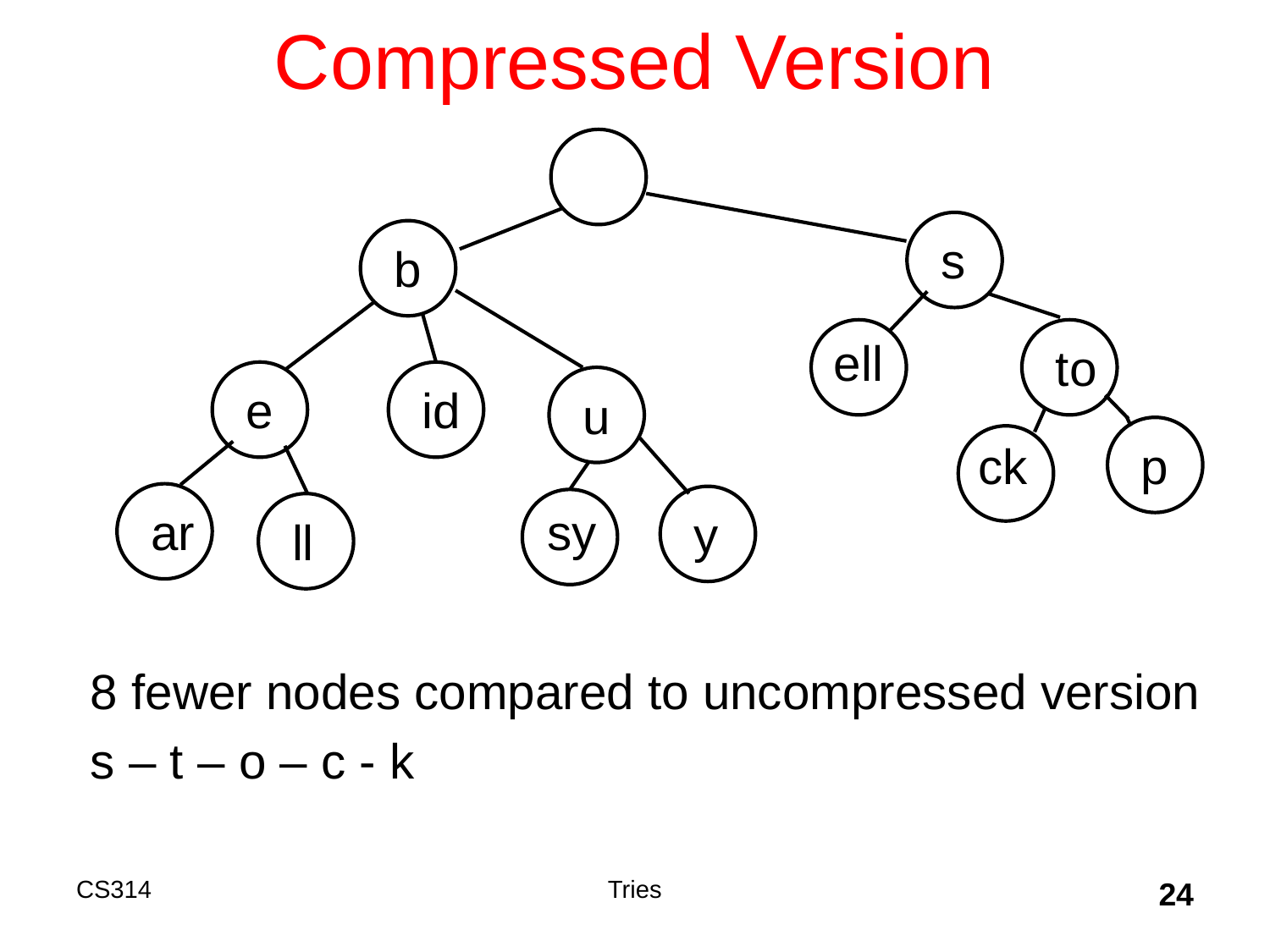

# Compressed Version

s

b

ell

to

e

id

u

p

ck

ar

y

sy

ll
8 fewer nodes compared to uncompressed version
s – t – o – c - k
CS314
Tries
24